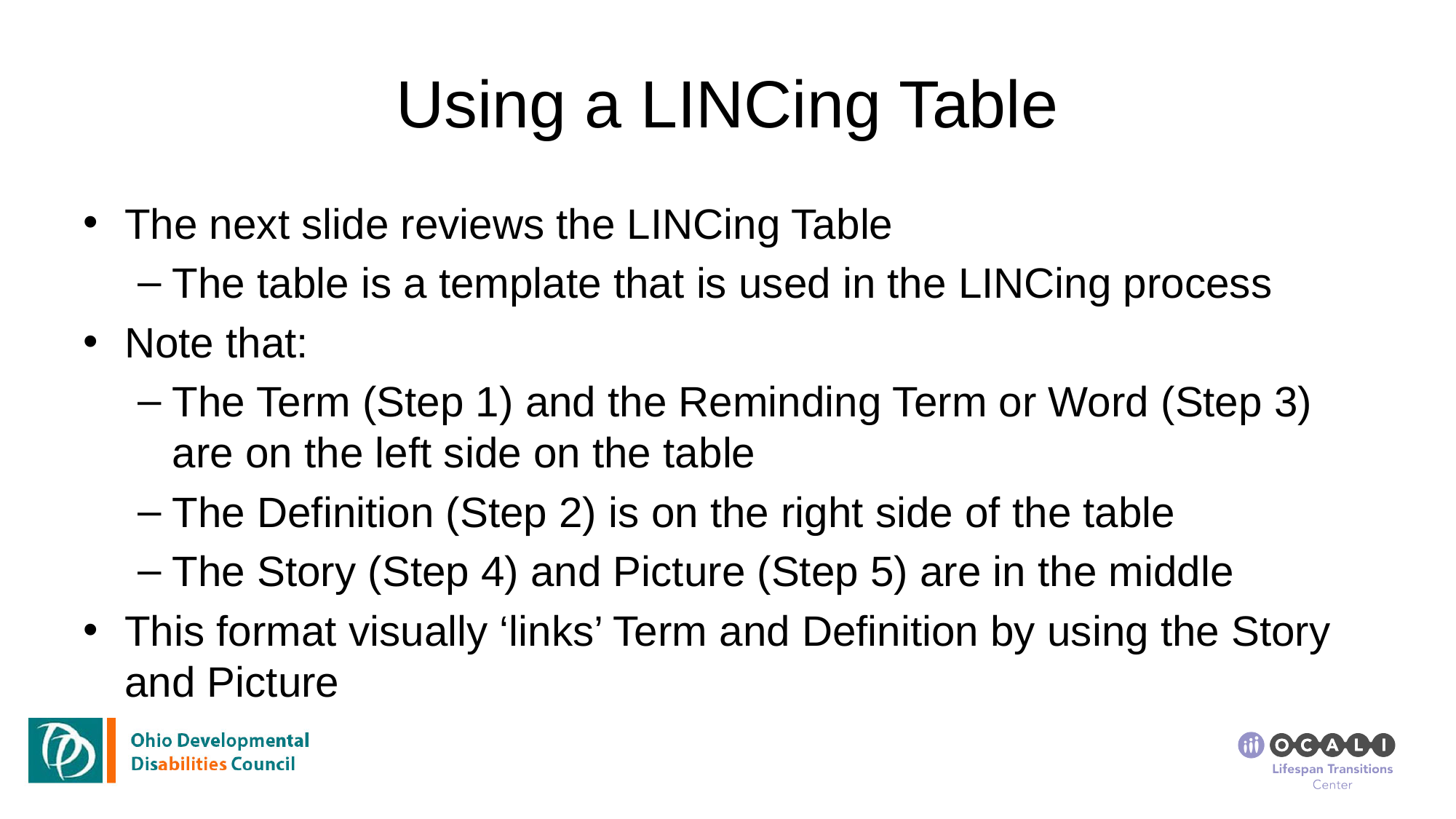

# Using a LINCing Table
The next slide reviews the LINCing Table
The table is a template that is used in the LINCing process
Note that:
The Term (Step 1) and the Reminding Term or Word (Step 3) are on the left side on the table
The Definition (Step 2) is on the right side of the table
The Story (Step 4) and Picture (Step 5) are in the middle
This format visually ‘links’ Term and Definition by using the Story and Picture